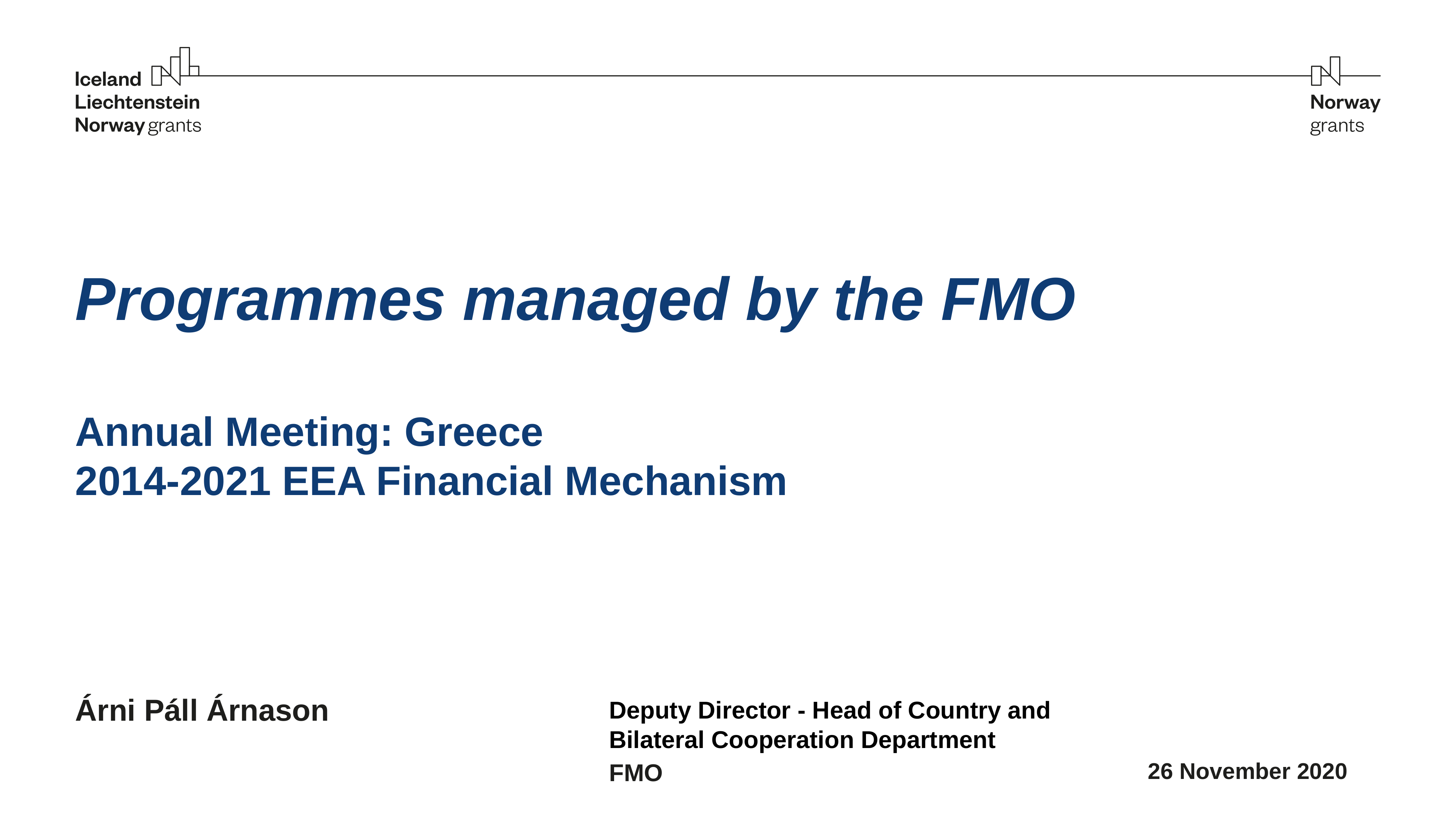

# Programmes managed by the FMO Annual Meeting: Greece 2014-2021 EEA Financial Mechanism
Árni Páll Árnason
Deputy Director - Head of Country and Bilateral Cooperation Department
26 November 2020
FMO